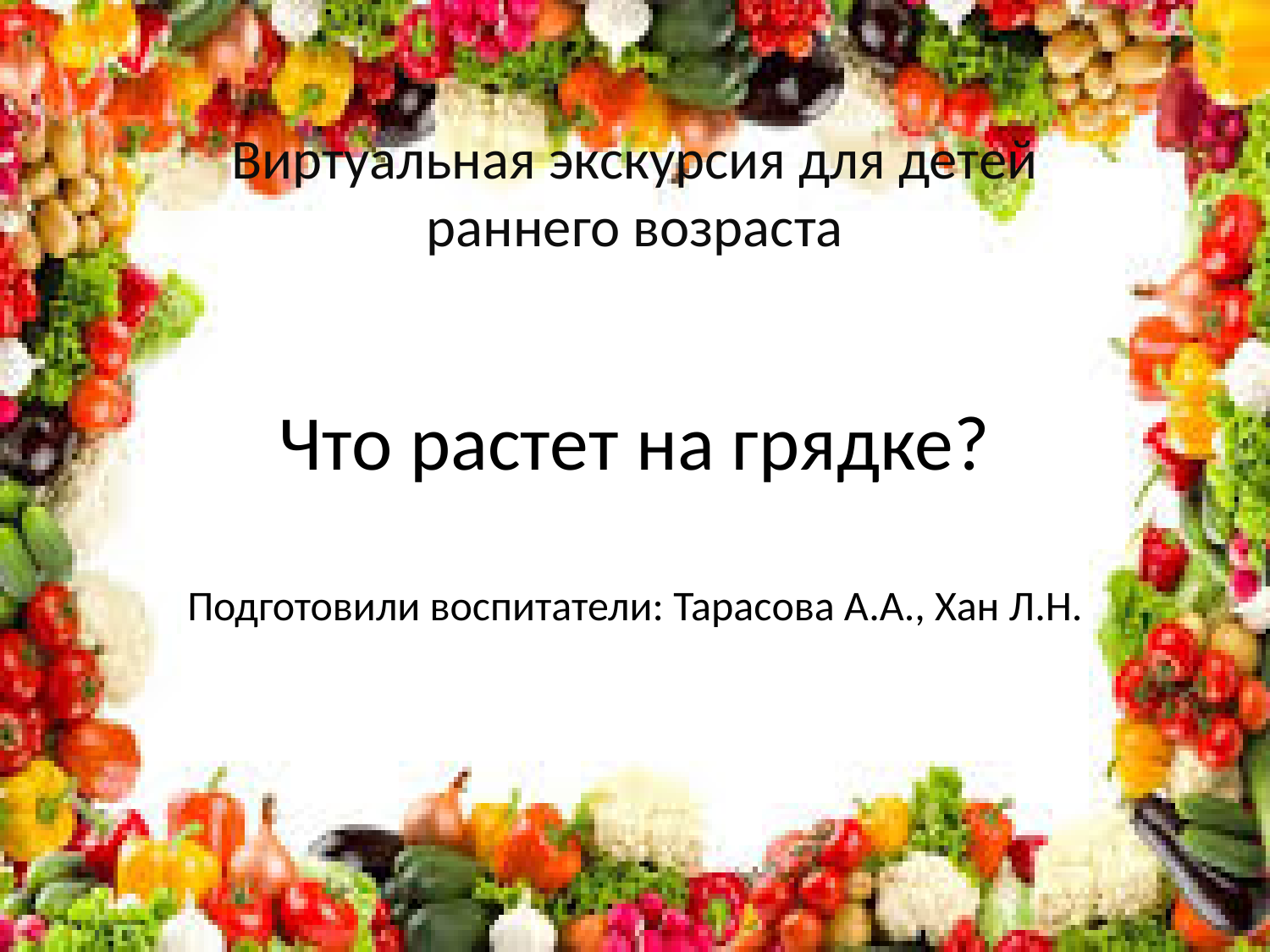

Виртуальная экскурсия для детей раннего возраста
# Что растет на грядке? Подготовили воспитатели: Тарасова А.А., Хан Л.Н.